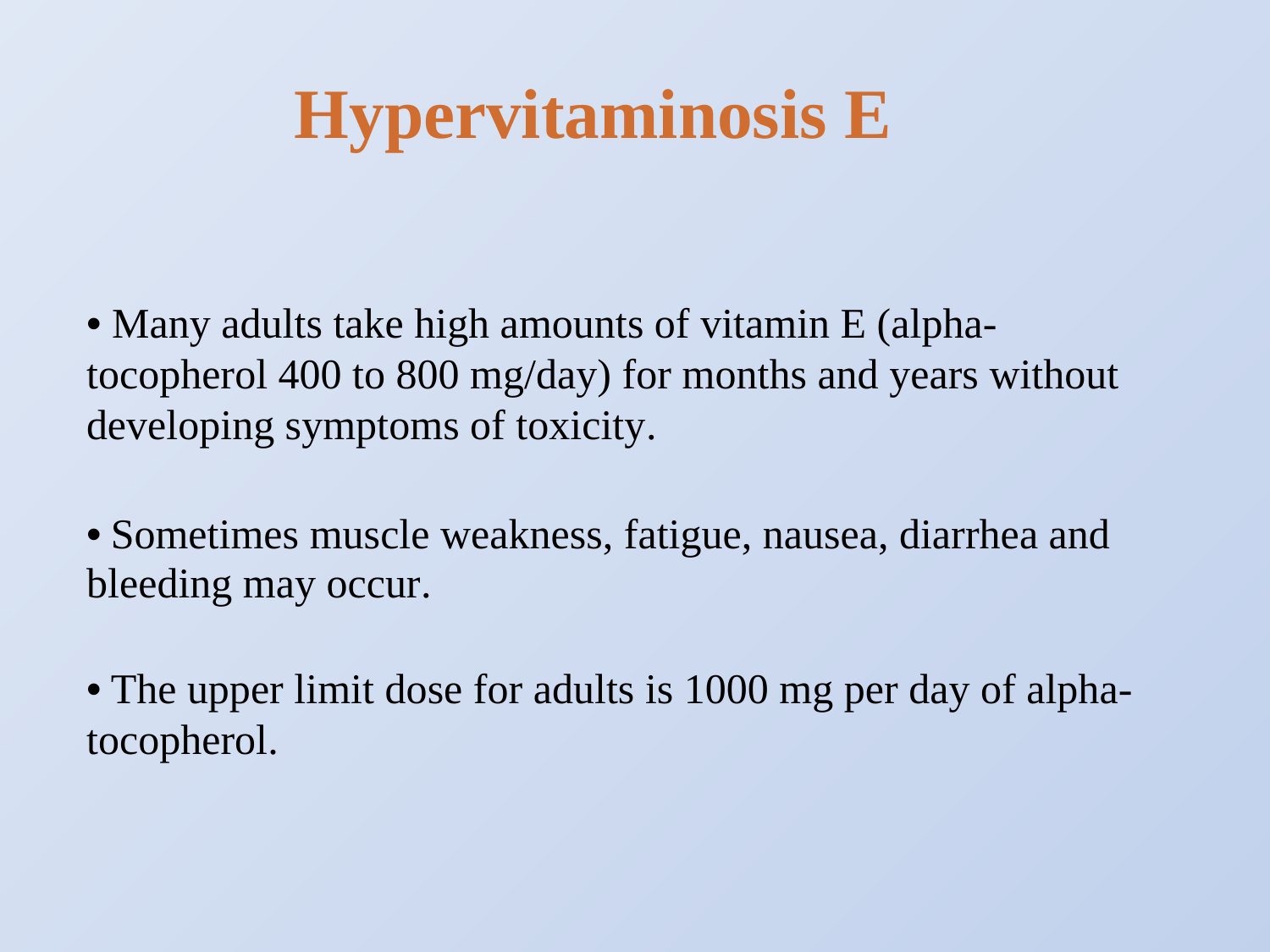

Hypervitaminosis E

• Many adults take high amounts of vitamin E (alpha-tocopherol 400 to 800 mg/day) for months and years without developing symptoms of toxicity.

• Sometimes muscle weakness, fatigue, nausea, diarrhea and
bleeding may occur.

• The upper limit dose for adults is 1000 mg per day of alpha-tocopherol.